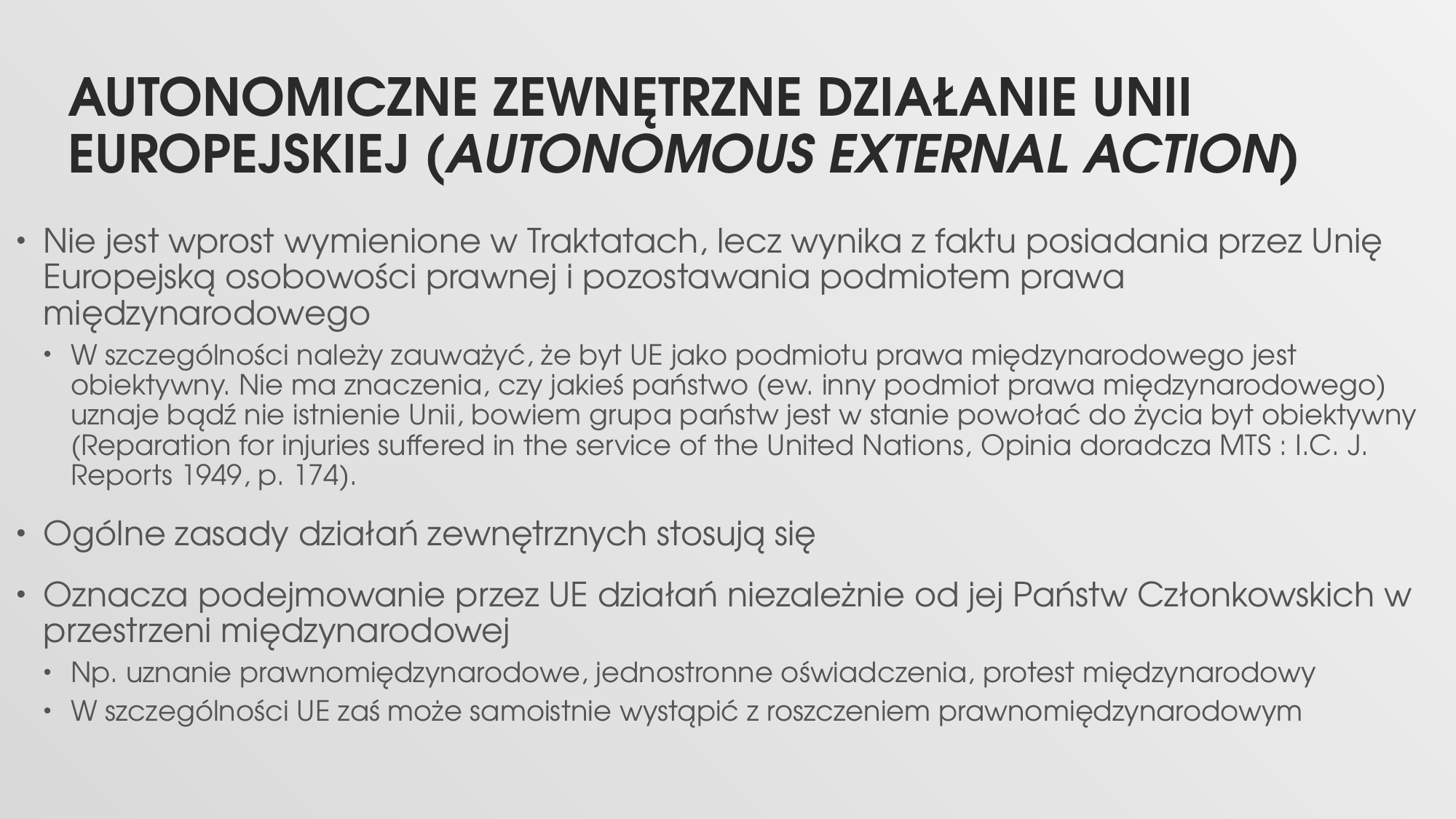

# Autonomiczne zewnętrzne działanie unii europejskiej (autonomous external action)
Nie jest wprost wymienione w Traktatach, lecz wynika z faktu posiadania przez Unię Europejską osobowości prawnej i pozostawania podmiotem prawa międzynarodowego
W szczególności należy zauważyć, że byt UE jako podmiotu prawa międzynarodowego jest obiektywny. Nie ma znaczenia, czy jakieś państwo (ew. inny podmiot prawa międzynarodowego) uznaje bądź nie istnienie Unii, bowiem grupa państw jest w stanie powołać do życia byt obiektywny (Reparation for injuries suffered in the service of the United Nations, Opinia doradcza MTS : I.C. J. Reports 1949, p. 174).
Ogólne zasady działań zewnętrznych stosują się
Oznacza podejmowanie przez UE działań niezależnie od jej Państw Członkowskich w przestrzeni międzynarodowej
Np. uznanie prawnomiędzynarodowe, jednostronne oświadczenia, protest międzynarodowy
W szczególności UE zaś może samoistnie wystąpić z roszczeniem prawnomiędzynarodowym